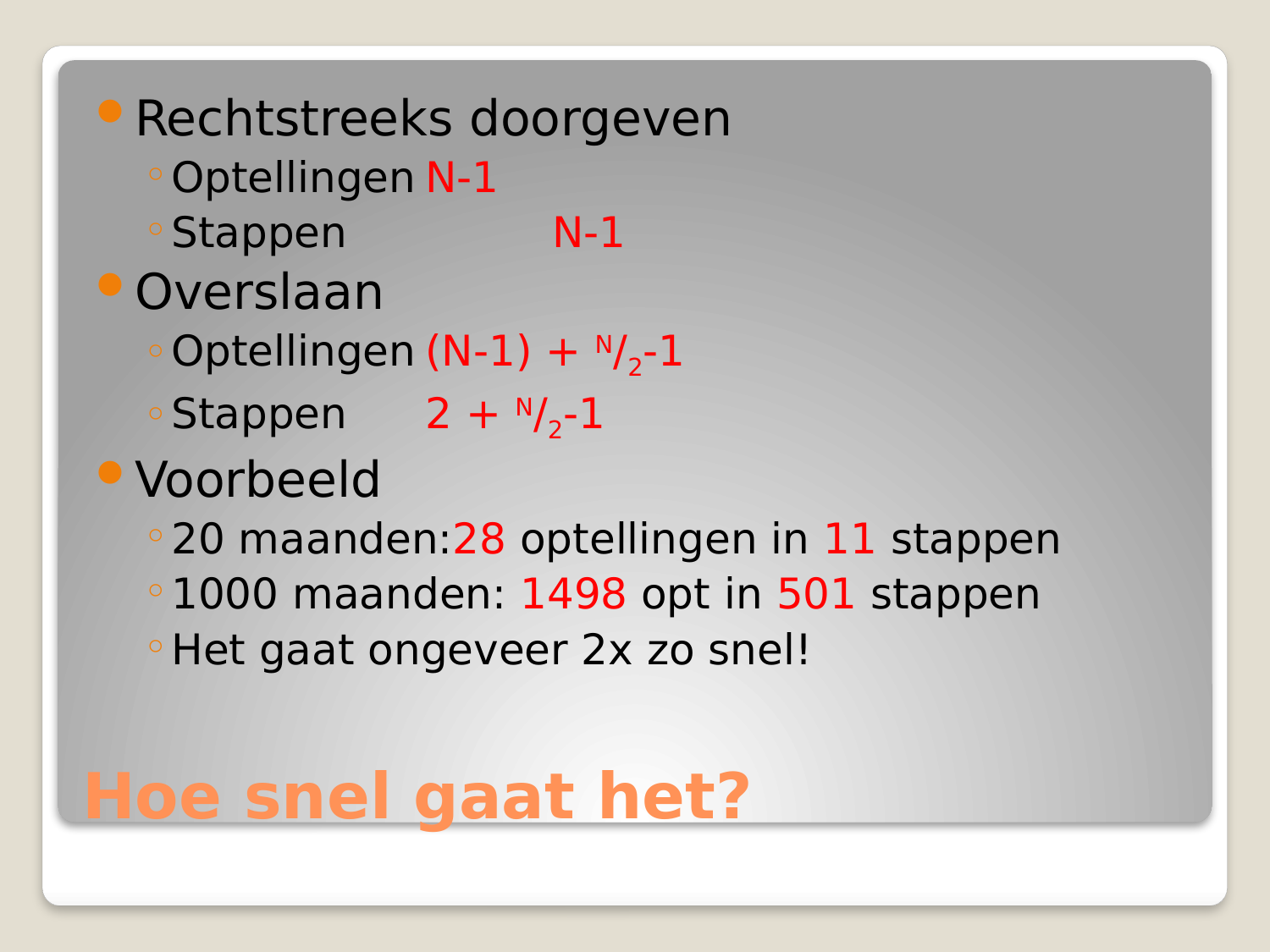

Rechtstreeks doorgeven
Optellingen	N-1
Stappen	 	N-1
Overslaan
Optellingen	(N-1) + N/2-1
Stappen   	2 + N/2-1
Voorbeeld
20 maanden:28 optellingen in 11 stappen
1000 maanden: 1498 opt in 501 stappen
Het gaat ongeveer 2x zo snel!
# Hoe snel gaat het?